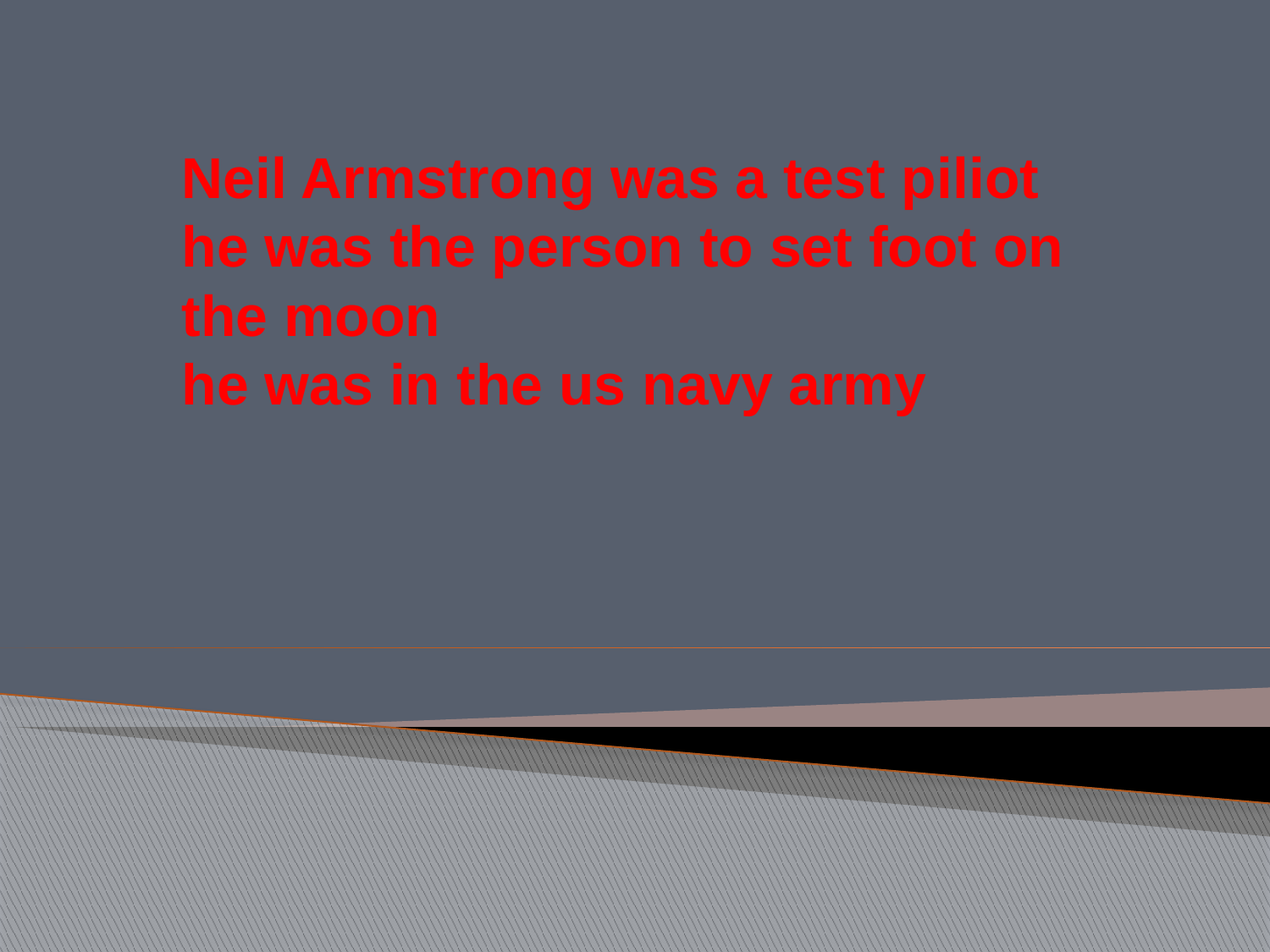

# Neil Armstrong was a test piliot he was the person to set foot on the moon he was in the us navy army